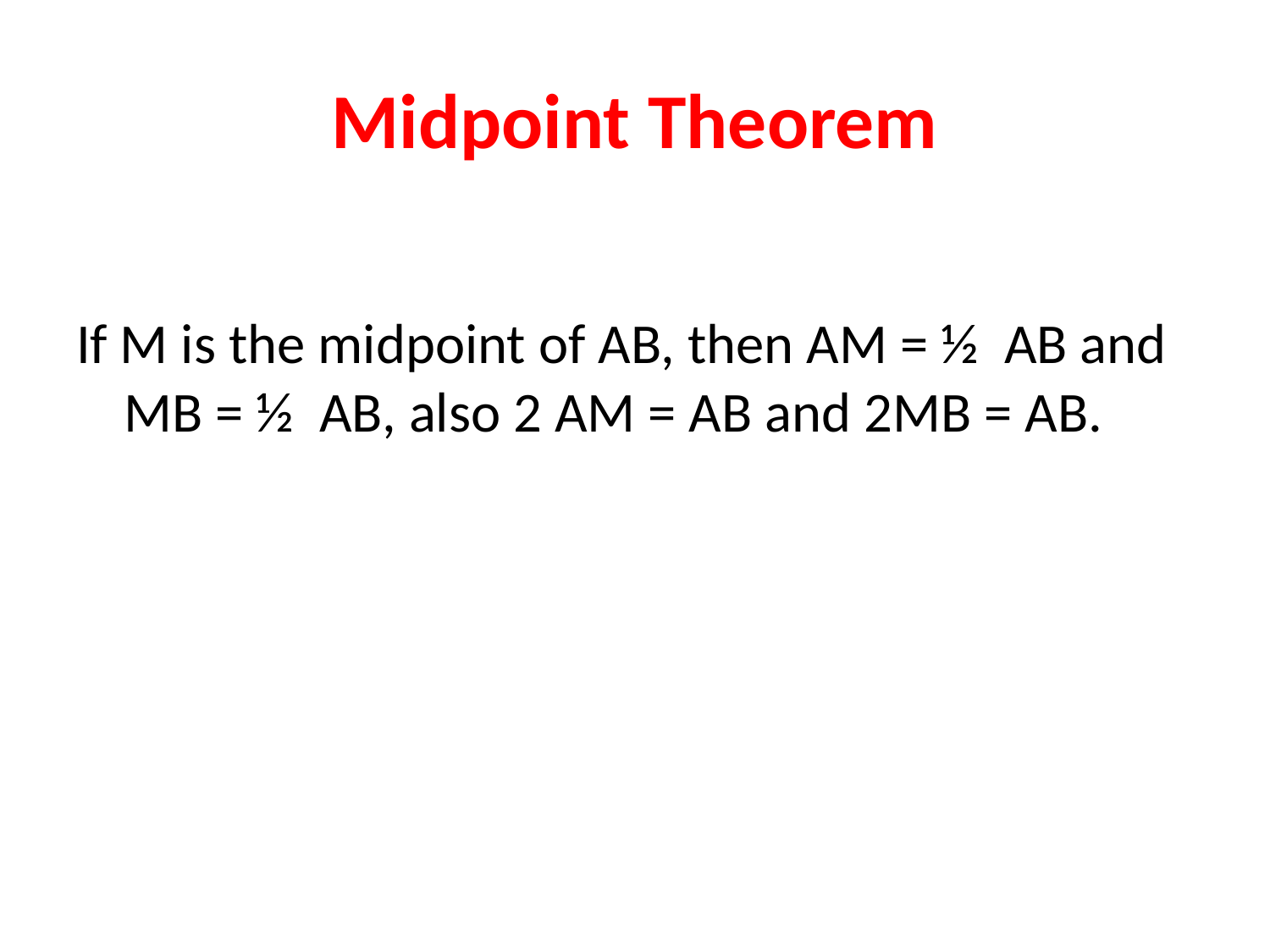

# Midpoint Theorem

If M is the midpoint of AB, then AM = ½  AB and MB = ½  AB, also 2 AM = AB and 2MB = AB.